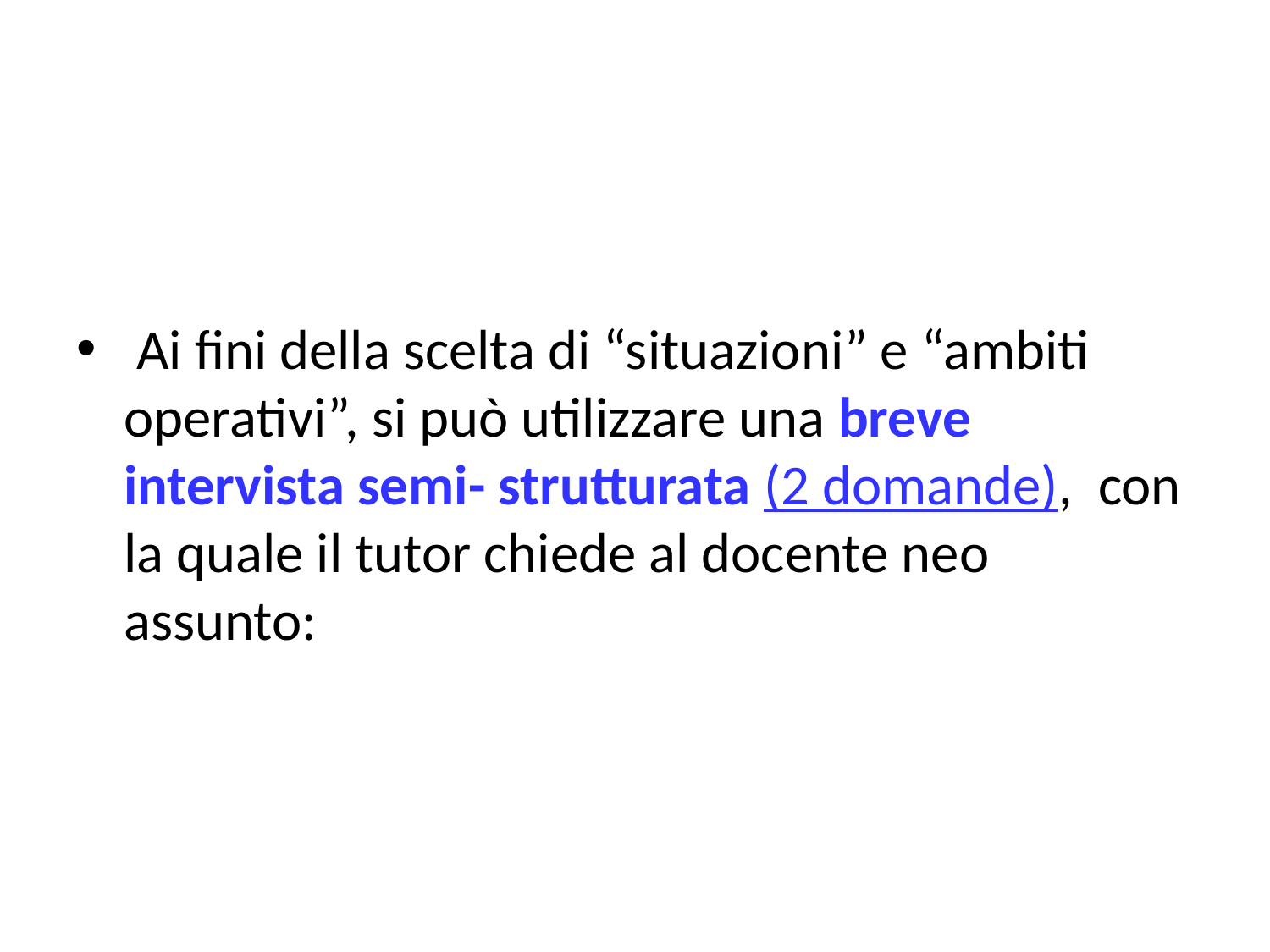

Ai fini della scelta di “situazioni” e “ambiti operativi”, si può utilizzare una breve intervista semi- strutturata (2 domande),  con la quale il tutor chiede al docente neo assunto: